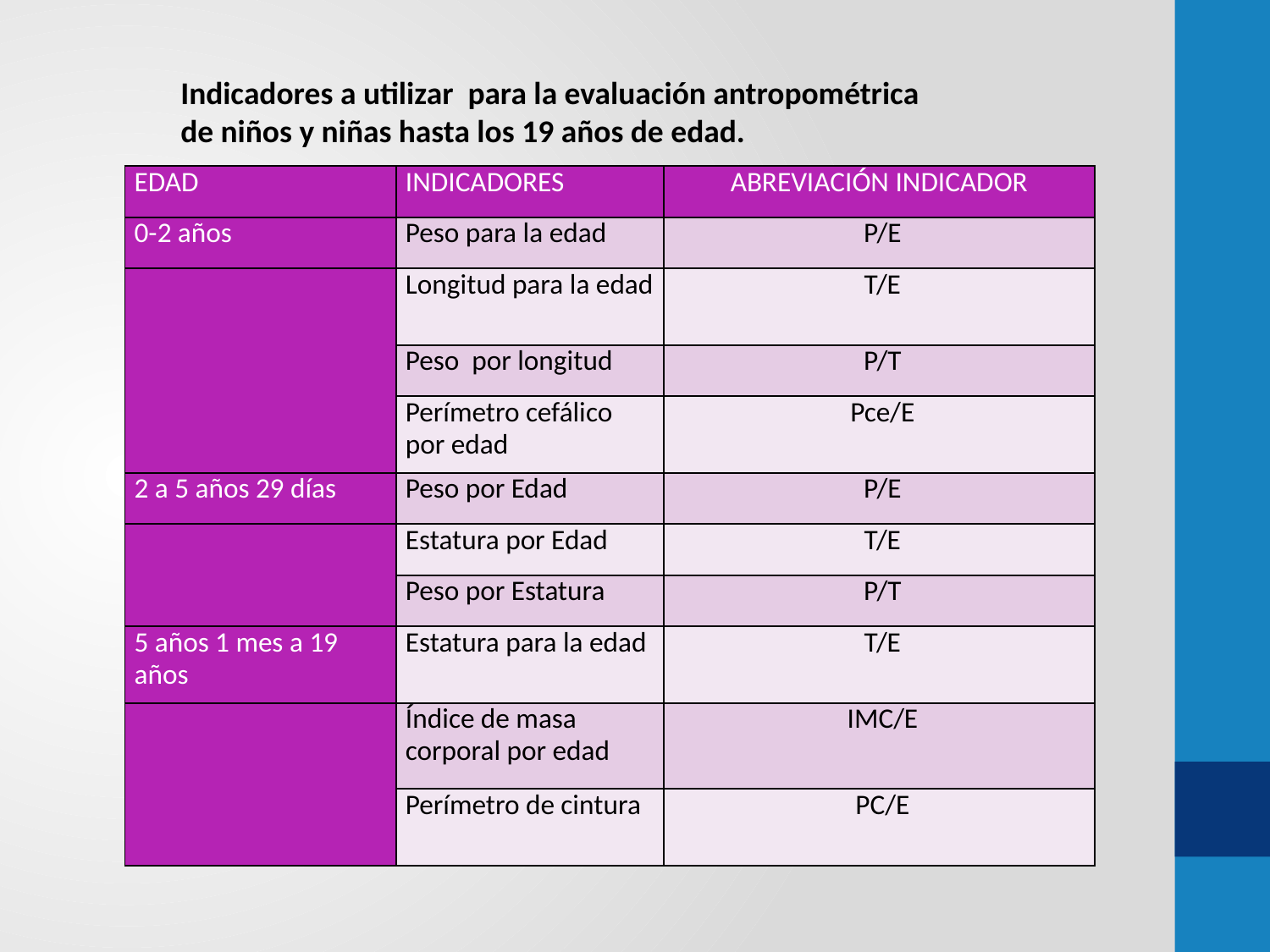

Indicadores a utilizar  para la evaluación antropométrica
de niños y niñas hasta los 19 años de edad.
| EDAD | INDICADORES | ABREVIACIÓN INDICADOR |
| --- | --- | --- |
| 0-2 años | Peso para la edad | P/E |
|  | Longitud para la edad | T/E |
|  | Peso por longitud | P/T |
|  | Perímetro cefálico por edad | Pce/E |
| 2 a 5 años 29 días | Peso por Edad | P/E |
|  | Estatura por Edad | T/E |
|  | Peso por Estatura | P/T |
| 5 años 1 mes a 19 años | Estatura para la edad | T/E |
|  | Índice de masa corporal por edad | IMC/E |
|  | Perímetro de cintura | PC/E |